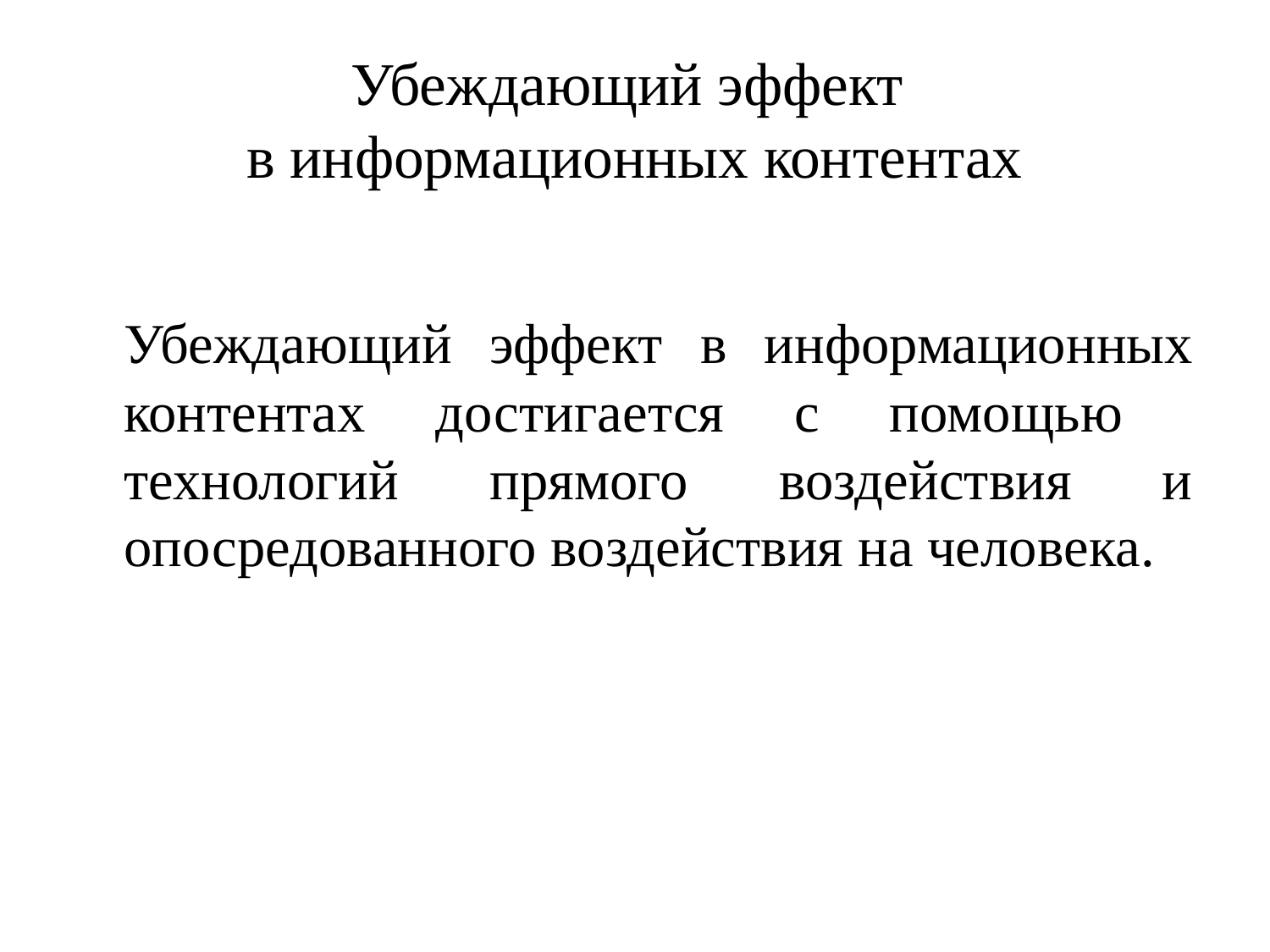

# Убеждающий эффект в информационных контентах

Убеждающий эффект в информационных контентах достигается с помощью  технологий прямого воздействия и опосредованного воздействия на человека.